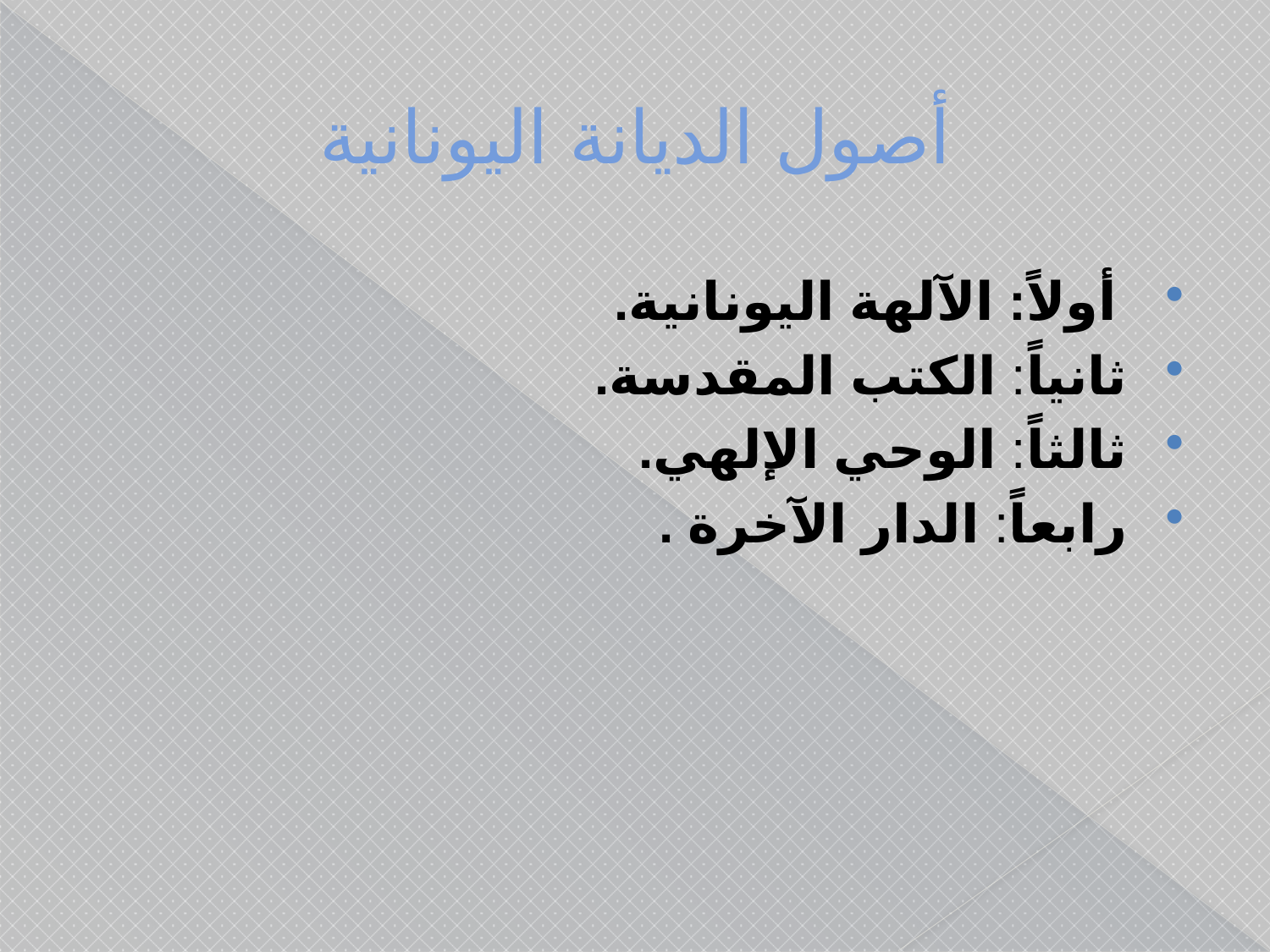

# أصول الديانة اليونانية
 أولاً: الآلهة اليونانية.
ثانياً: الكتب المقدسة.
ثالثاً: الوحي الإلهي.
رابعاً: الدار الآخرة .